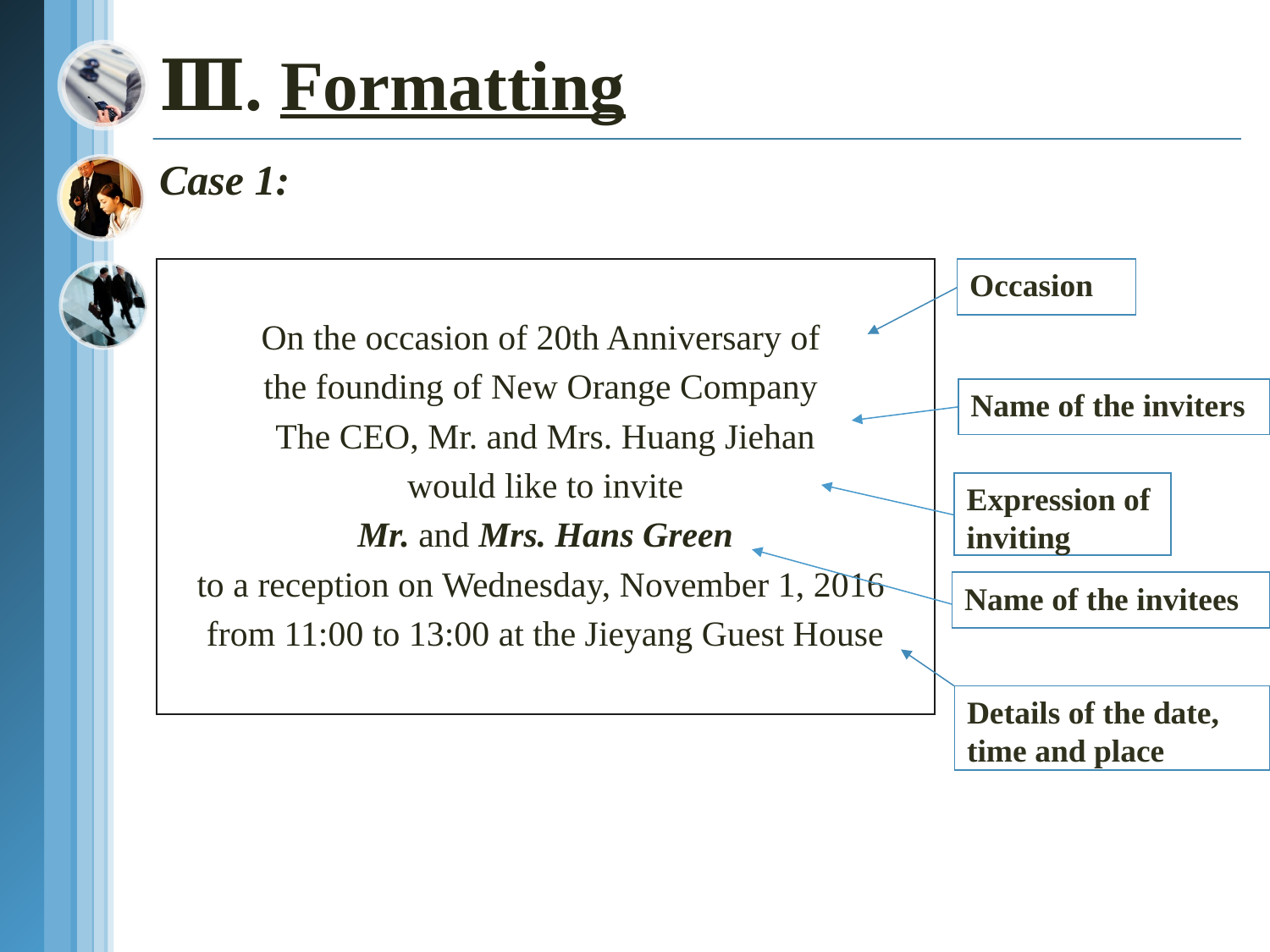

Ⅲ. Formatting
Case 1:

On the occasion of 20th Anniversary of
the founding of New Orange Company
The CEO, Mr. and Mrs. Huang Jiehan
would like to invite
Mr. and Mrs. Hans Green
to a reception on Wednesday, November 1, 2016
from 11:00 to 13:00 at the Jieyang Guest House
Occasion
Name of the inviters
Expression of inviting
Name of the invitees
Details of the date, time and place